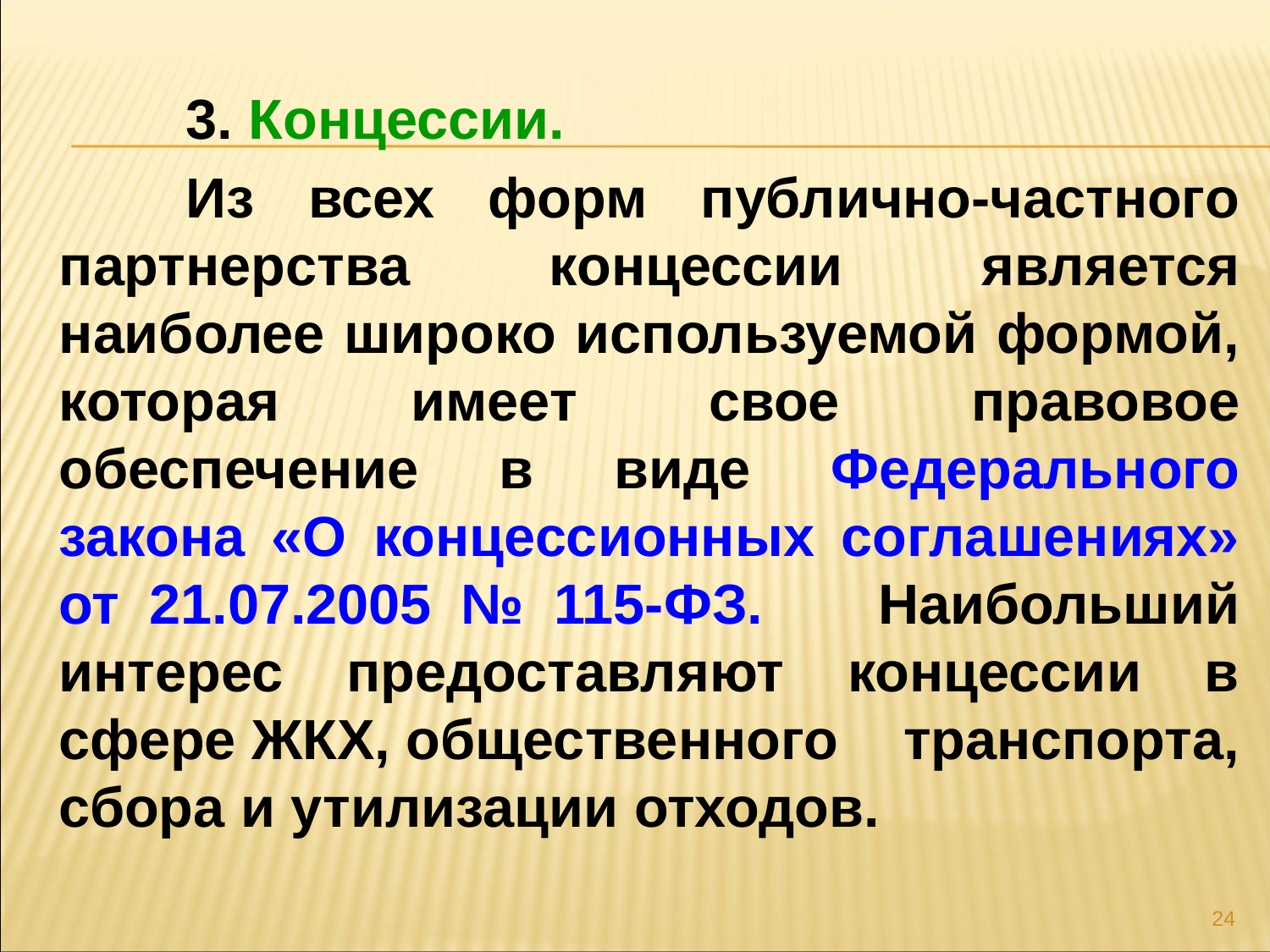

3. Концессии.
	Из всех форм публично-частного партнерства концессии является наиболее широко используемой формой, которая имеет свое правовое обеспечение в виде Федерального закона «О концессионных соглашениях» от 21.07.2005 № 115-ФЗ. 	Наибольший интерес предоставляют концессии в сфере ЖКХ, общественного транспорта, сбора и утилизации отходов.
24